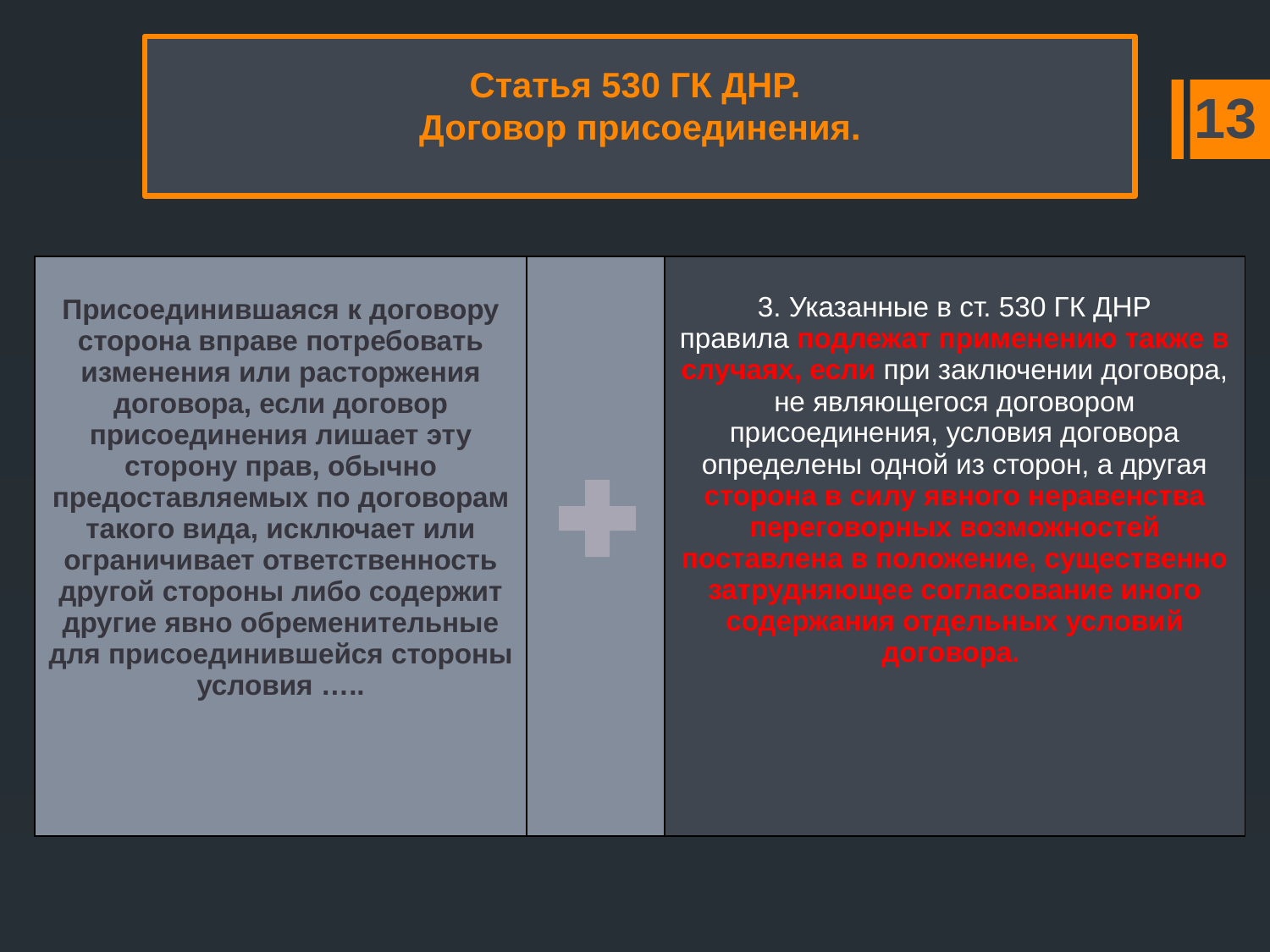

Статья 530 ГК ДНР.
Договор присоединения.

13
| Присоединившаяся к договору сторона вправе потребовать изменения или расторжения договора, если договор присоединения лишает эту сторону прав, обычно предоставляемых по договорам такого вида, исключает или ограничивает ответственность другой стороны либо содержит другие явно обременительные для присоединившейся стороны условия ….. |  | 3. Указанные в ст. 530 ГК ДНР правила подлежат применению также в случаях, если при заключении договора, не являющегося договором присоединения, условия договора определены одной из сторон, а другая сторона в силу явного неравенства переговорных возможностей поставлена в положение, существенно затрудняющее согласование иного содержания отдельных условий договора. |
| --- | --- | --- |